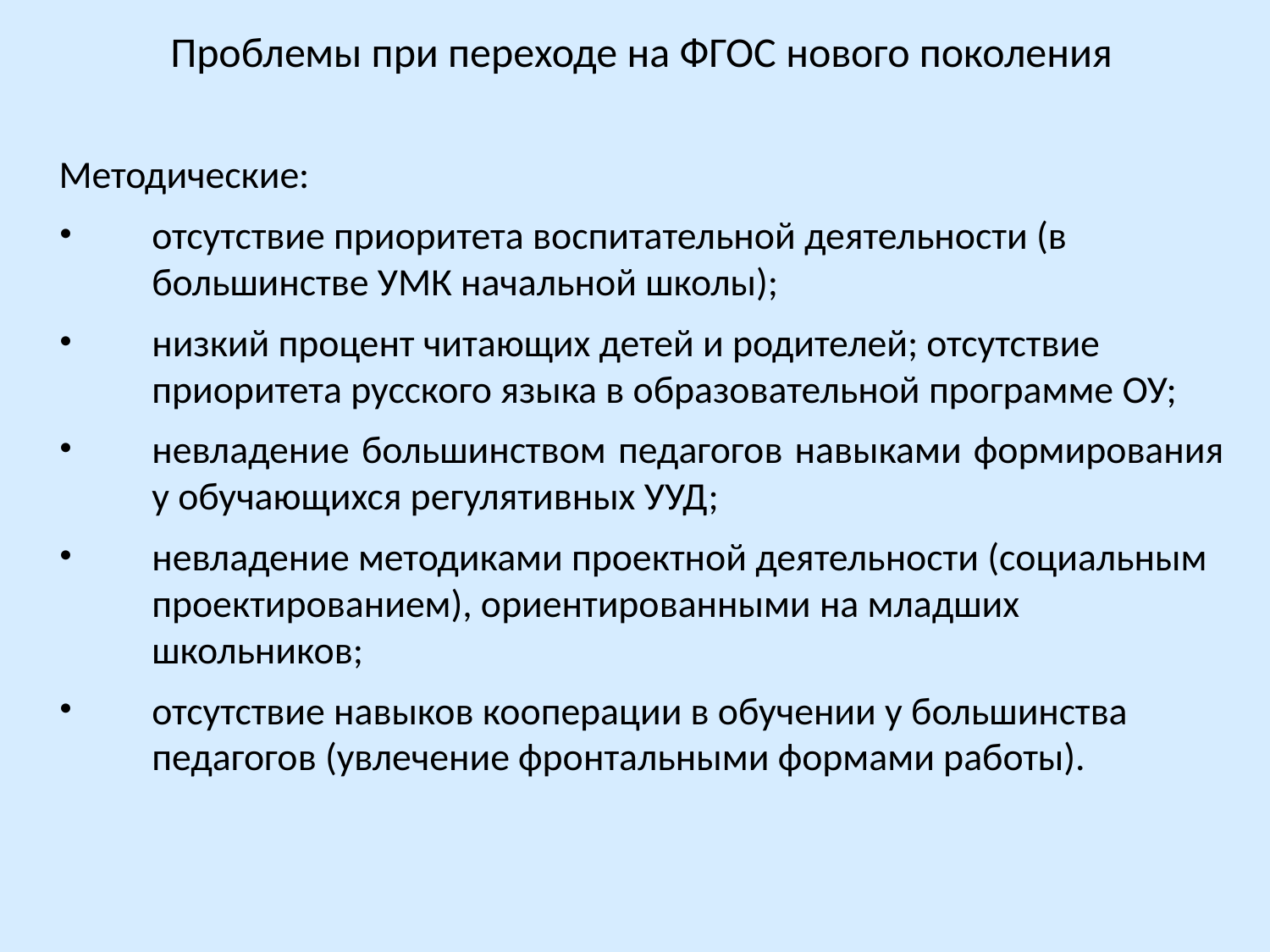

Проблемы при переходе на ФГОС нового поколения
Методические:
отсутствие приоритета воспитательной деятельности (в большинстве УМК начальной школы);
низкий процент читающих детей и родителей; отсутствие приоритета русского языка в образовательной программе ОУ;
невладение большинством педагогов навыками формирования у обучающихся регулятивных УУД;
невладение методиками проектной деятельности (социальным проектированием), ориентированными на младших школьников;
отсутствие навыков кооперации в обучении у большинства педагогов (увлечение фронтальными формами работы).